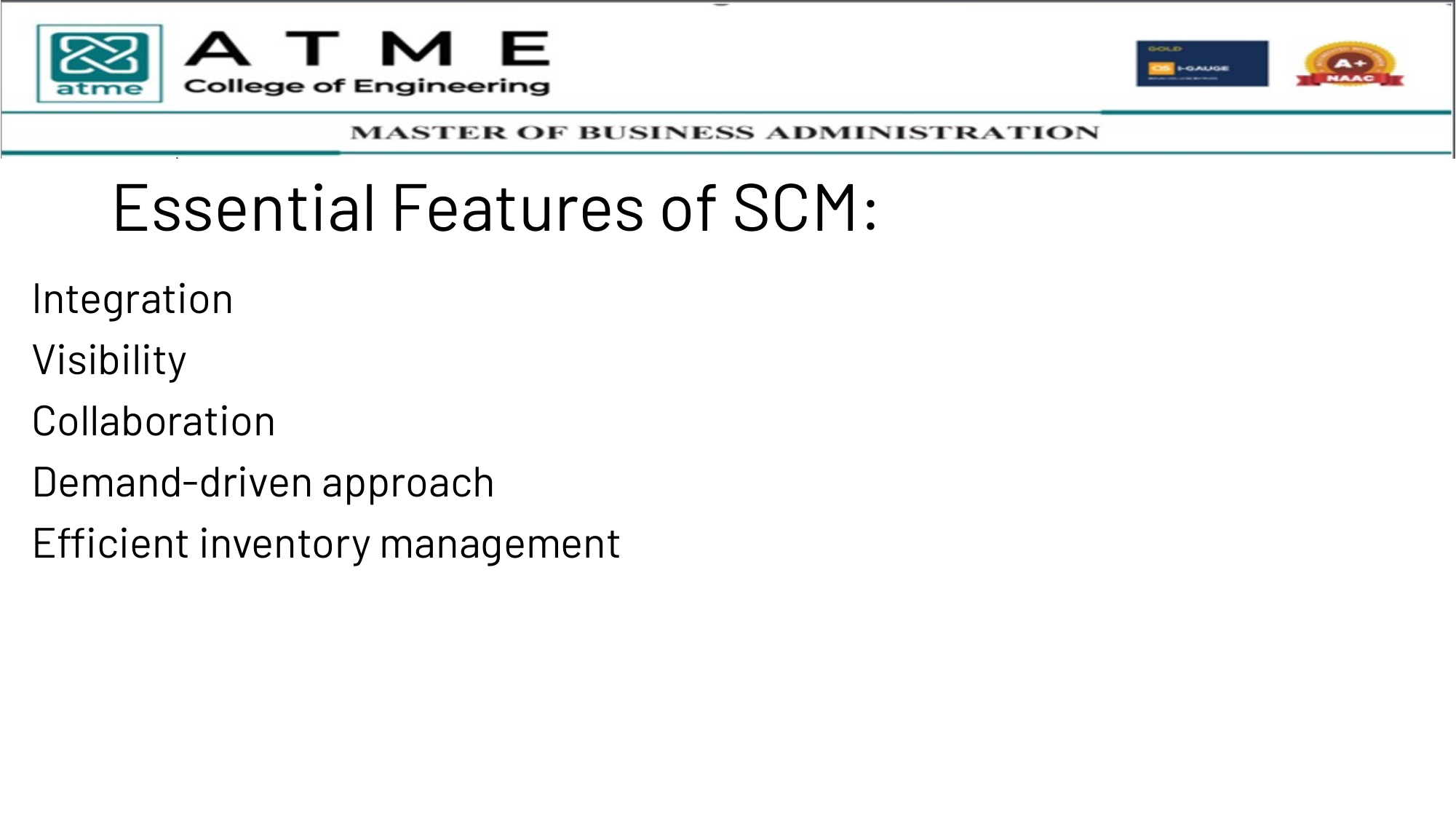

# Essential Features of SCM:
Integration
Visibility
Collaboration
Demand-driven approach
Efficient inventory management